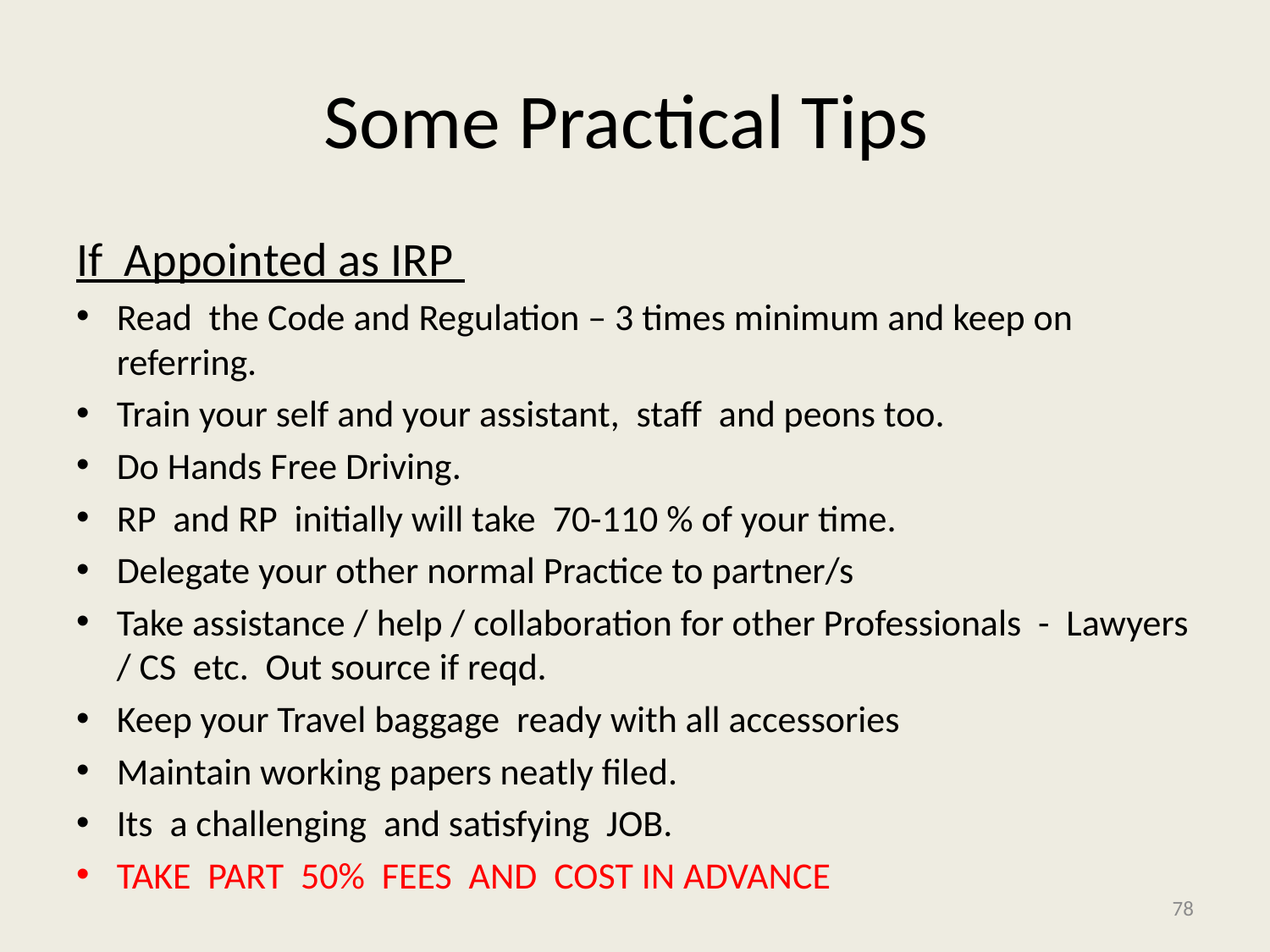

# Some Practical Tips
If  Appointed as IRP
Read  the Code and Regulation – 3 times minimum and keep on referring.
Train your self and your assistant,  staff  and peons too.
Do Hands Free Driving.
RP  and RP  initially will take  70-110 % of your time.
Delegate your other normal Practice to partner/s
Take assistance / help / collaboration for other Professionals  -  Lawyers / CS  etc.  Out source if reqd.
Keep your Travel baggage  ready with all accessories
Maintain working papers neatly filed.
Its  a challenging  and satisfying  JOB.
TAKE  PART  50%  FEES  AND  COST IN ADVANCE
78